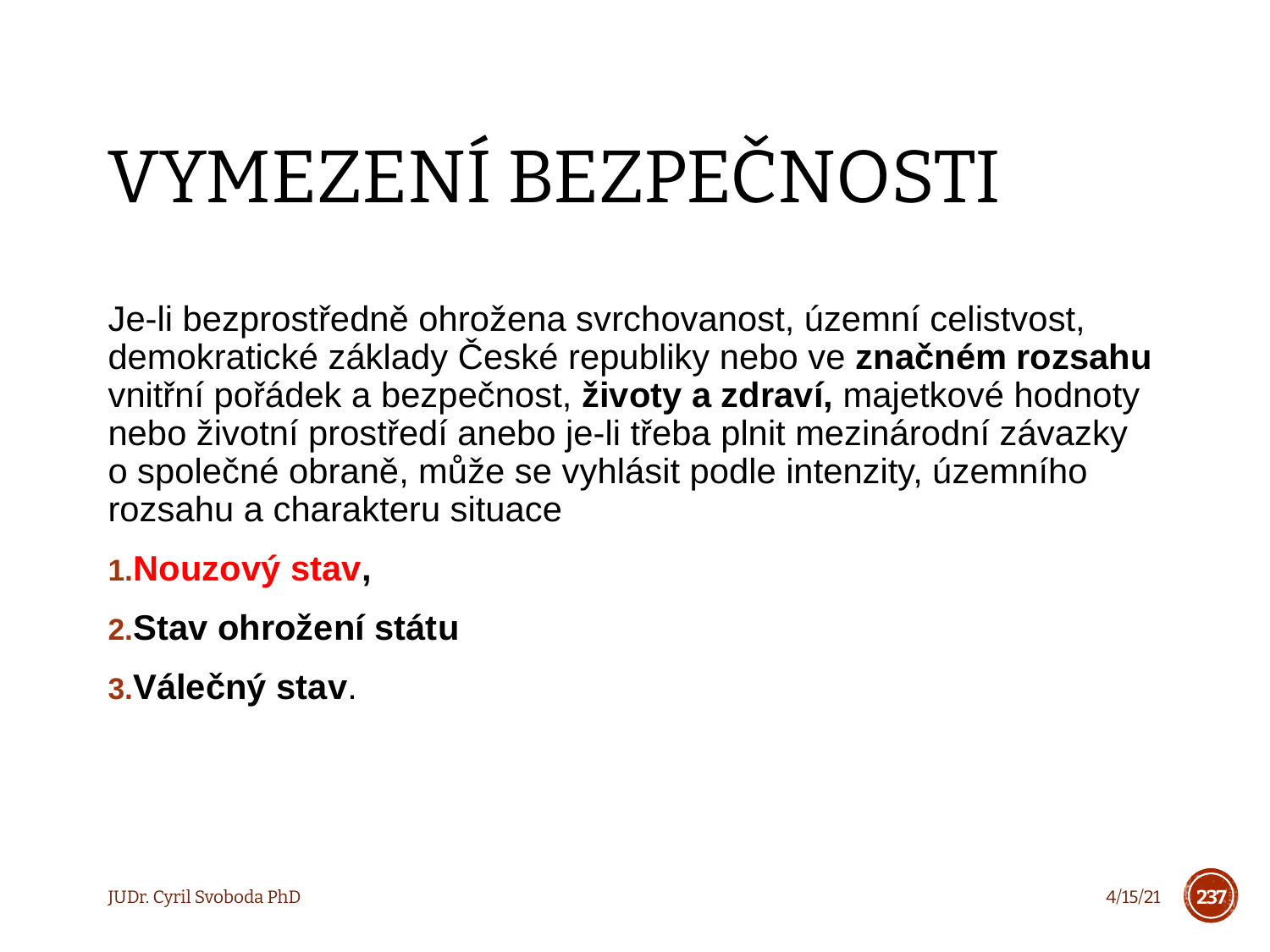

# Vymezení bezpečnosti
Je-li bezprostředně ohrožena svrchovanost, územní celistvost, demokratické základy České republiky nebo ve značném rozsahu vnitřní pořádek a bezpečnost, životy a zdraví, majetkové hodnoty nebo životní prostředí anebo je-li třeba plnit mezinárodní závazky o společné obraně, může se vyhlásit podle intenzity, územního rozsahu a charakteru situace
Nouzový stav,
Stav ohrožení státu
Válečný stav.
JUDr. Cyril Svoboda PhD
4/15/21
237